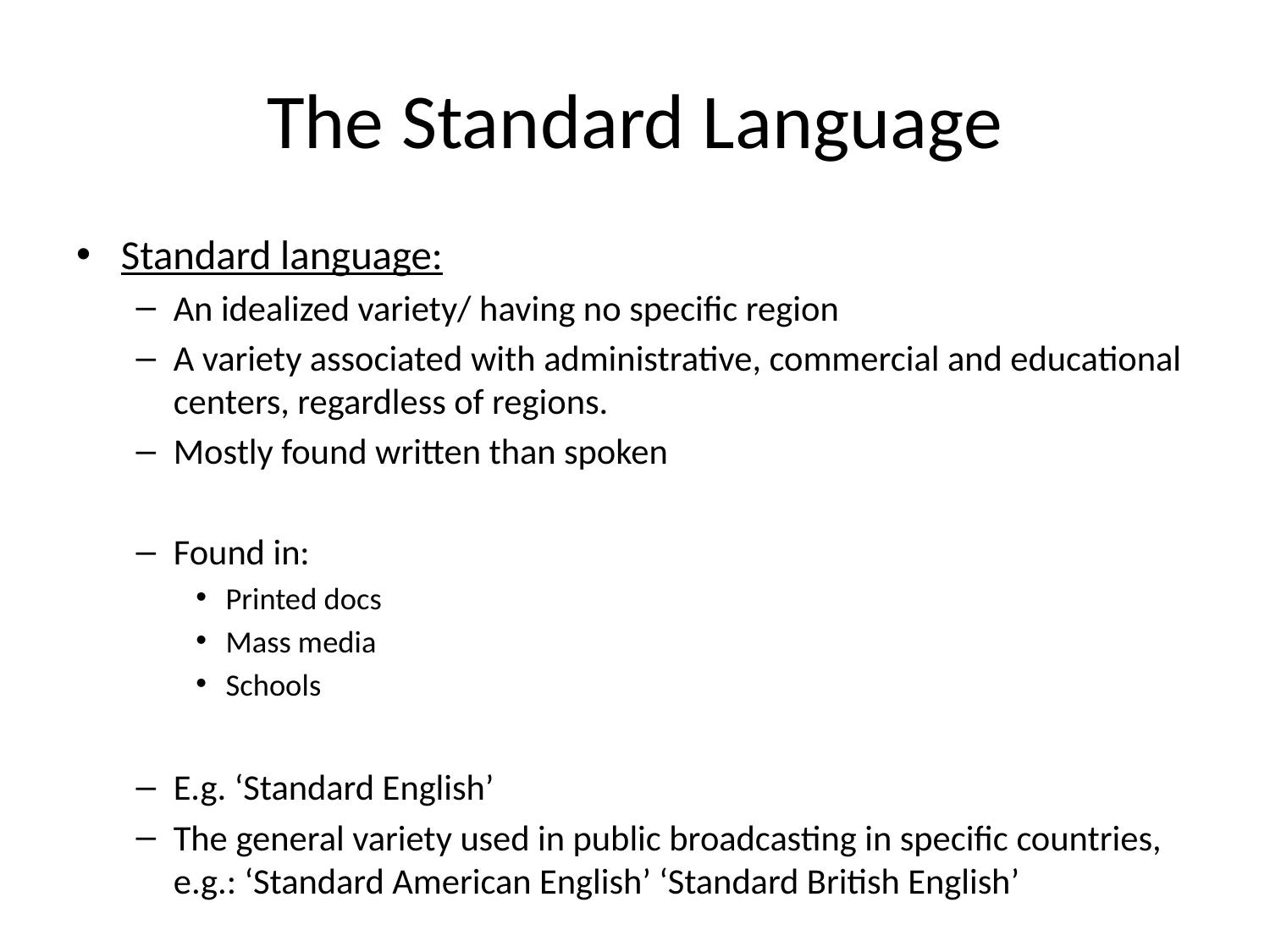

# The Standard Language
Standard language:
An idealized variety/ having no specific region
A variety associated with administrative, commercial and educational centers, regardless of regions.
Mostly found written than spoken

Found in:
Printed docs
Mass media
Schools

E.g. ‘Standard English’
The general variety used in public broadcasting in specific countries, e.g.: ‘Standard American English’ ‘Standard British English’